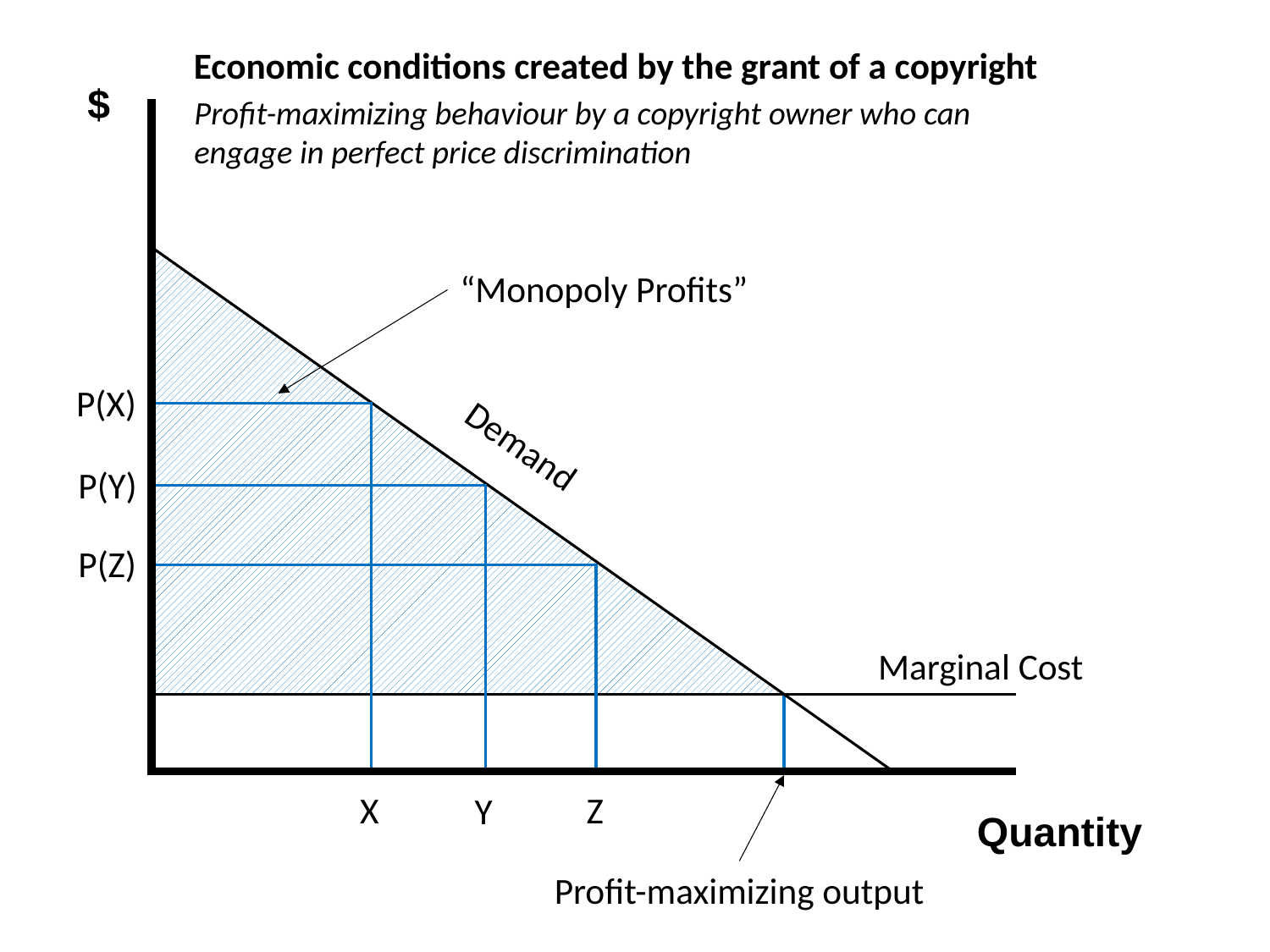

Economic conditions created by the grant of a copyright
$
Profit-maximizing behaviour by a copyright owner who can engage in perfect price discrimination

“Monopoly Profits”
P(X)
P(Y)
P(Z)

Demand

Marginal Cost
X
Z
Y
Quantity
Profit-maximizing output